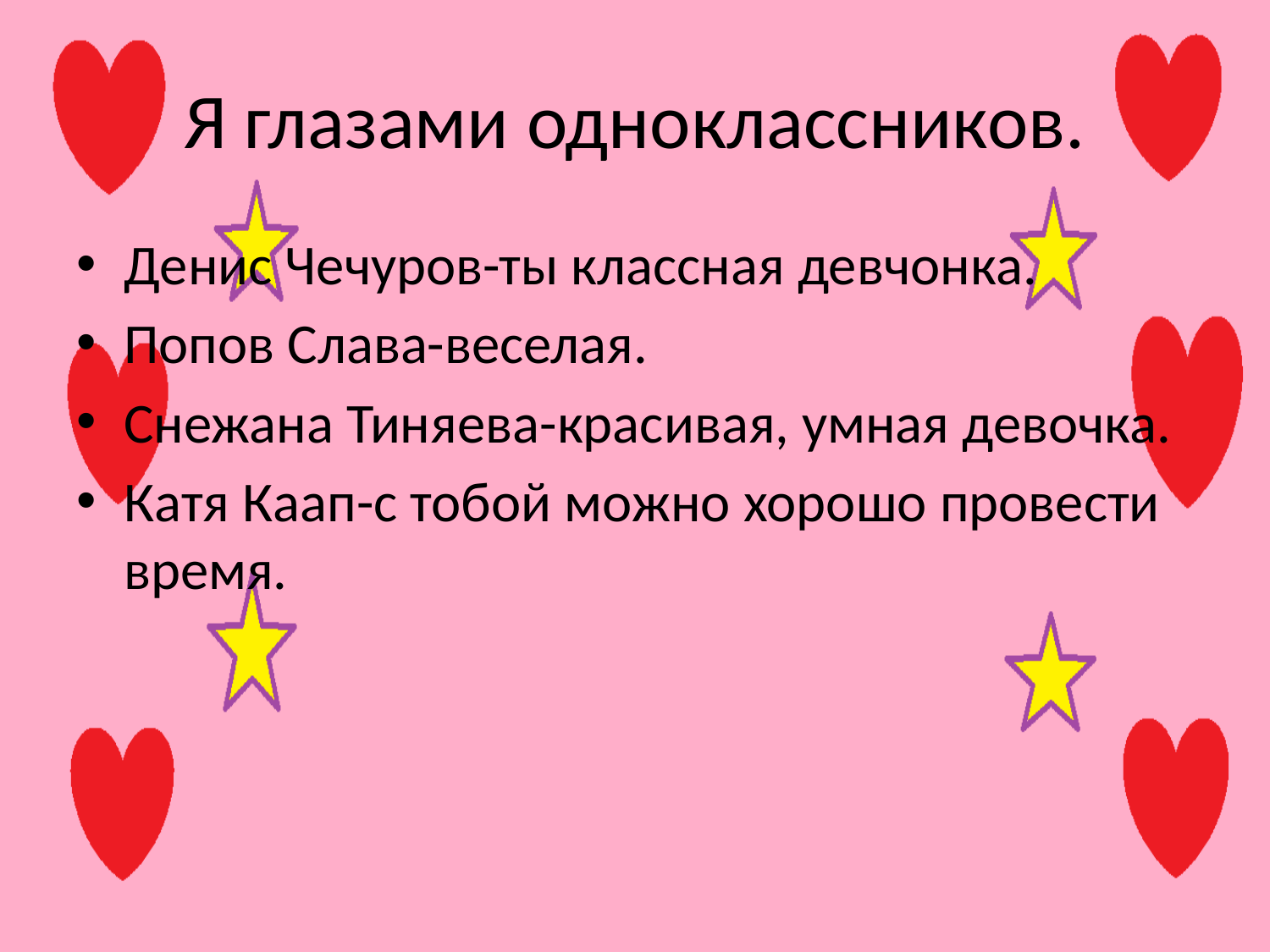

# Я глазами одноклассников.
Денис Чечуров-ты классная девчонка.
Попов Слава-веселая.
Снежана Тиняева-красивая, умная девочка.
Катя Каап-с тобой можно хорошо провести время.